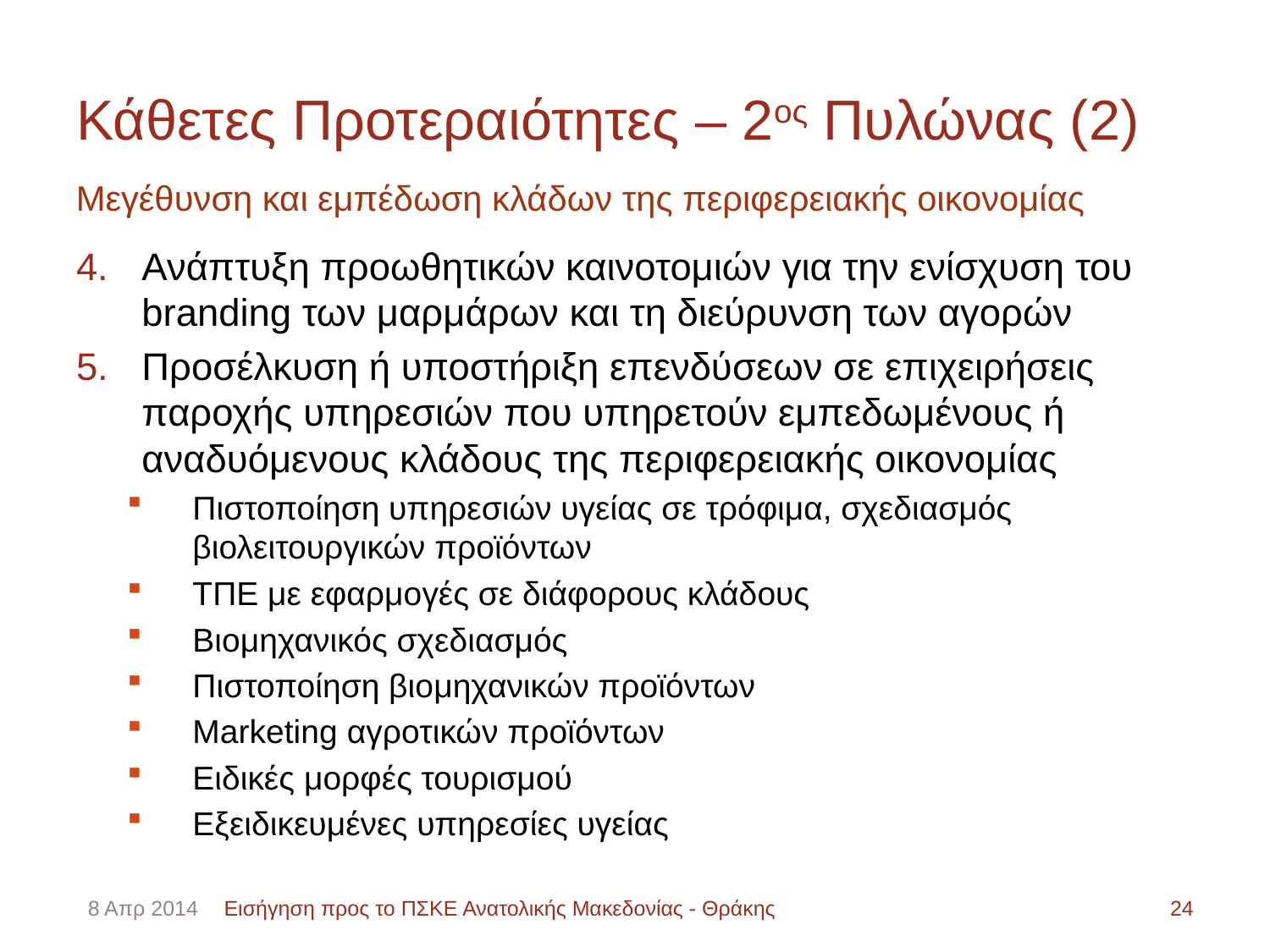

# Κάθετες Προτεραιότητες – 2ος Πυλώνας (2)
Μεγέθυνση και εμπέδωση κλάδων της περιφερειακής οικονομίας
Ανάπτυξη προωθητικών καινοτομιών για την ενίσχυση του branding των μαρμάρων και τη διεύρυνση των αγορών
Προσέλκυση ή υποστήριξη επενδύσεων σε επιχειρήσεις παροχής υπηρεσιών που υπηρετούν εμπεδωμένους ή αναδυόμενους κλάδους της περιφερειακής οικονομίας
Πιστοποίηση υπηρεσιών υγείας σε τρόφιμα, σχεδιασμός βιολειτουργικών προϊόντων
ΤΠΕ με εφαρμογές σε διάφορους κλάδους
Βιομηχανικός σχεδιασμός
Πιστοποίηση βιομηχανικών προϊόντων
Marketing αγροτικών προϊόντων
Ειδικές μορφές τουρισμού
Εξειδικευμένες υπηρεσίες υγείας

8 Απρ 2014
Εισήγηση προς το ΠΣΚΕ Ανατολικής Μακεδονίας - Θράκης
24